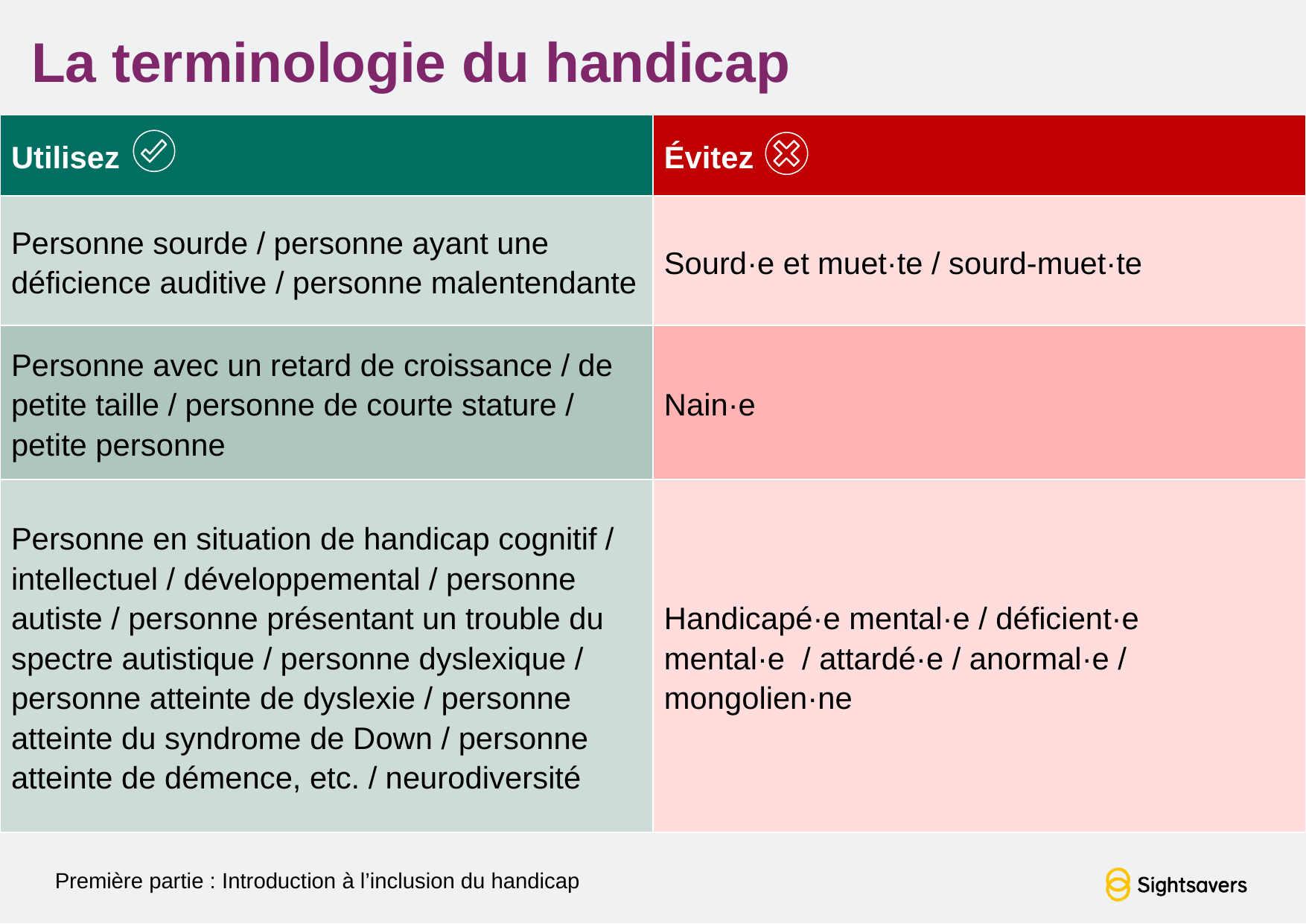

# La terminologie du handicap
| Utilisez | Évitez |
| --- | --- |
| Personne sourde / personne ayant une déficience auditive / personne malentendante | Sourd·e et muet·te / sourd-muet·te |
| Personne avec un retard de croissance / de petite taille / personne de courte stature / petite personne | Nain·e |
| Personne en situation de handicap cognitif / intellectuel / développemental / personne autiste / personne présentant un trouble du spectre autistique / personne dyslexique / personne atteinte de dyslexie / personne atteinte du syndrome de Down / personne atteinte de démence, etc. / neurodiversité | Handicapé·e mental·e / déficient·e mental·e / attardé·e / anormal·e / mongolien·ne |

Première partie : Introduction à l’inclusion du handicap